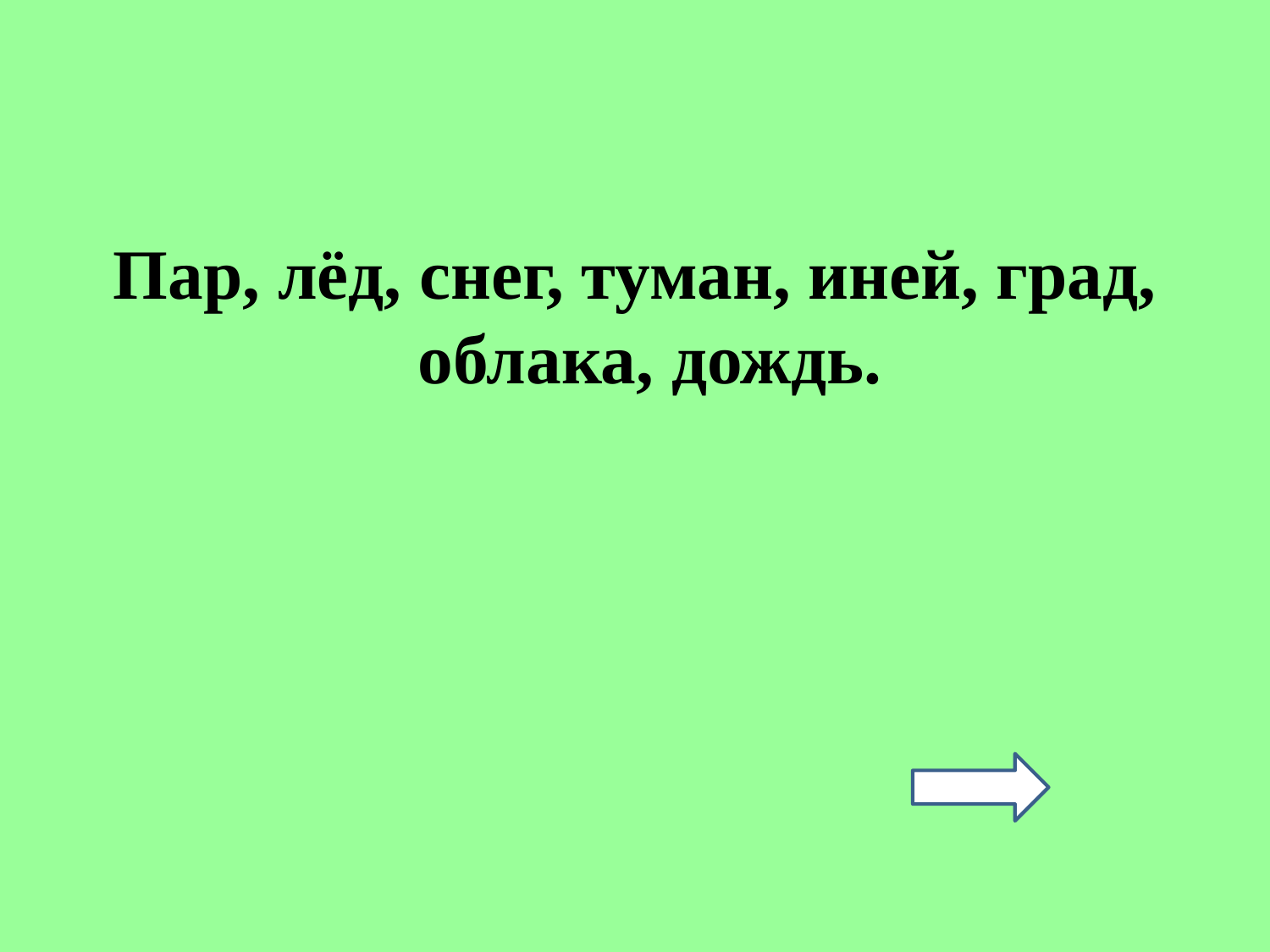

#
Пар, лёд, снег, туман, иней, град, облака, дождь.